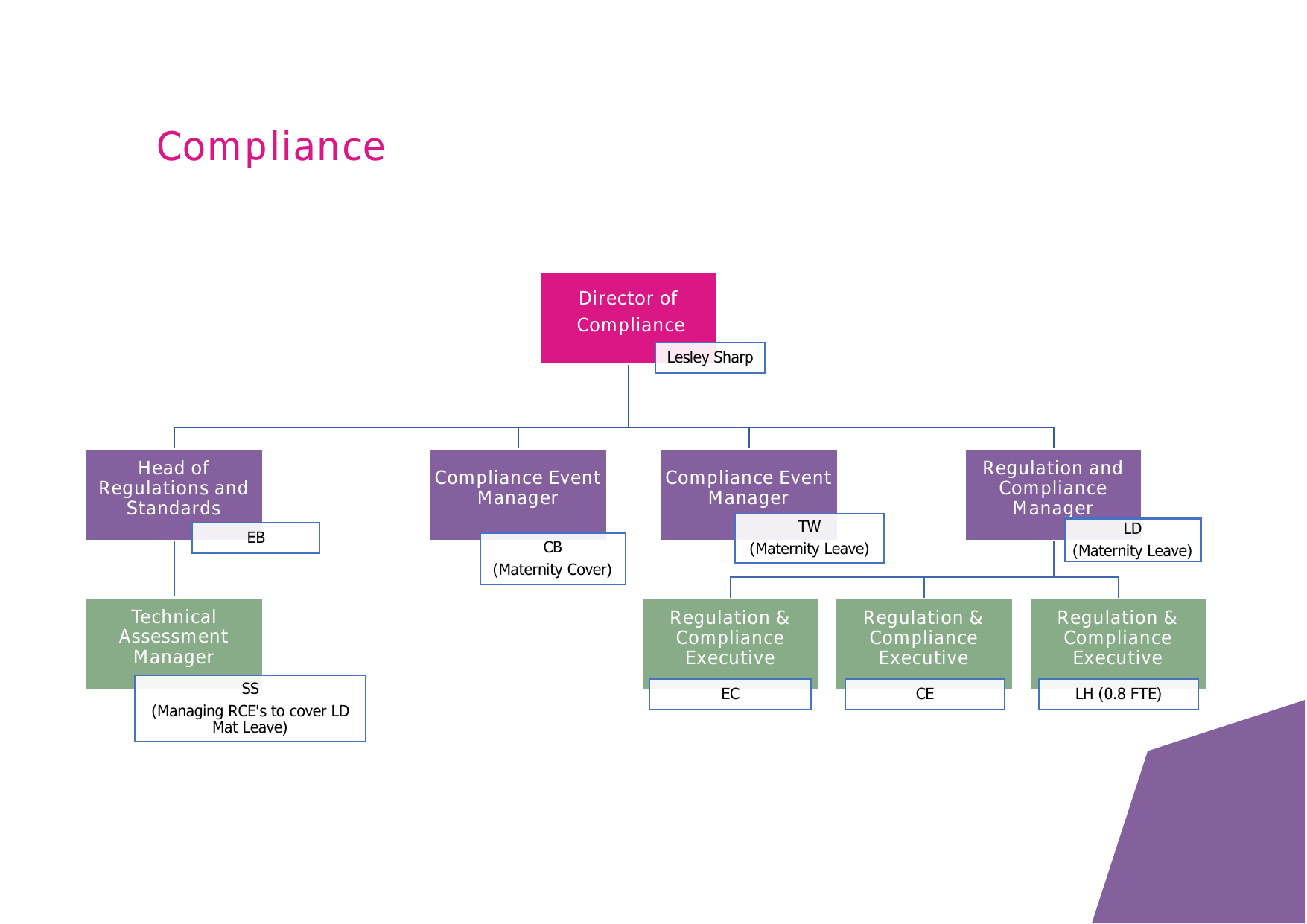

# Compliance
Director of
 Compliance
Lesley Sharp
Head of Regulations and Standards
EB
Technical Assessment Manager
SS
(Managing RCE's to cover LD Mat Leave)
Compliance Event Manager
CB
(Maternity Cover)
Compliance Event Manager
TW
(Maternity Leave)
Regulation and Compliance Manager
LD
(Maternity Leave)
Regulation & Compliance Executive
EC
Regulation & Compliance Executive
CE
Regulation & Compliance Executive
LH (0.8 FTE)